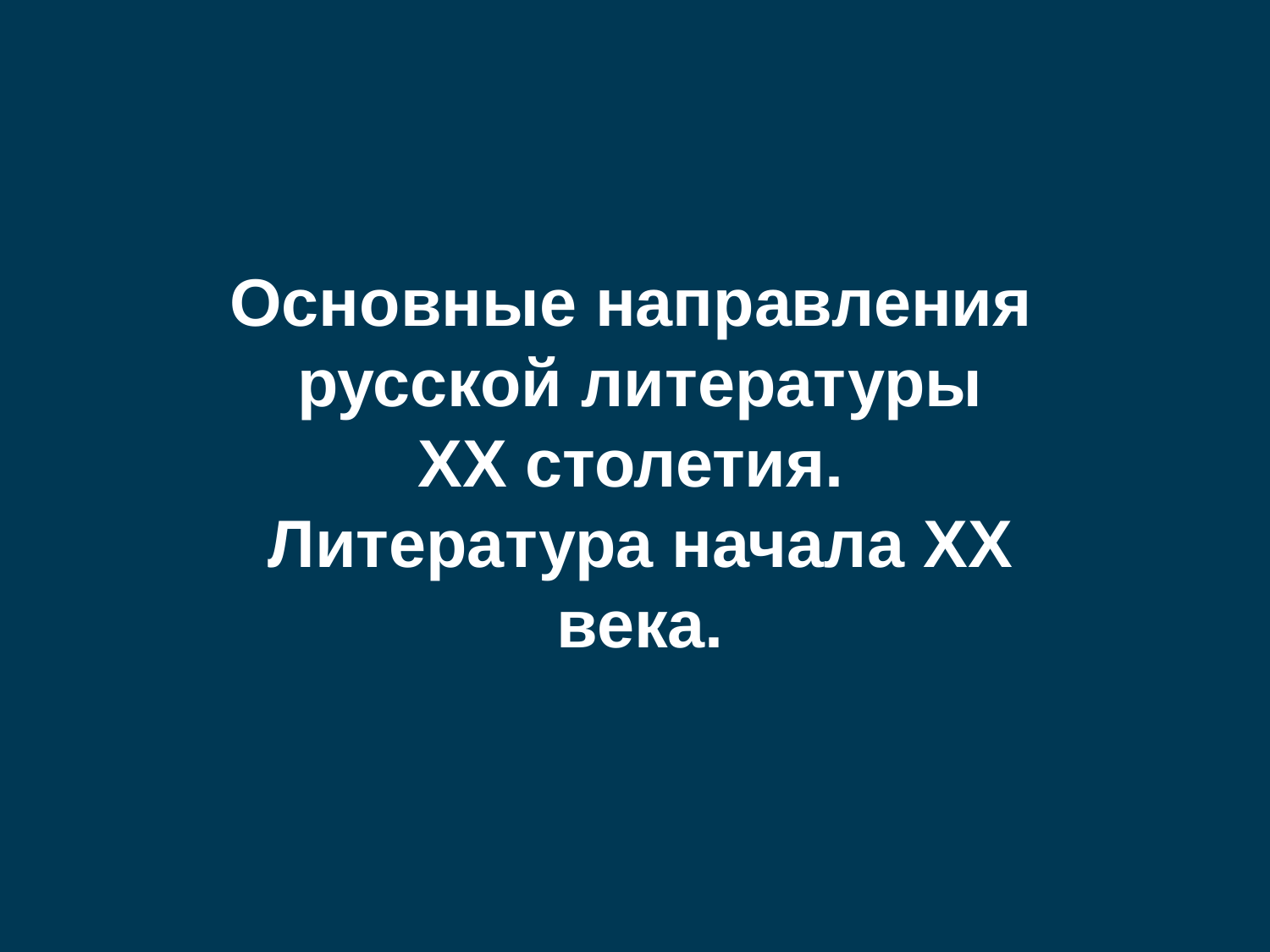

Основные направления
 русской литературы
XX столетия.
Литература начала XX века.